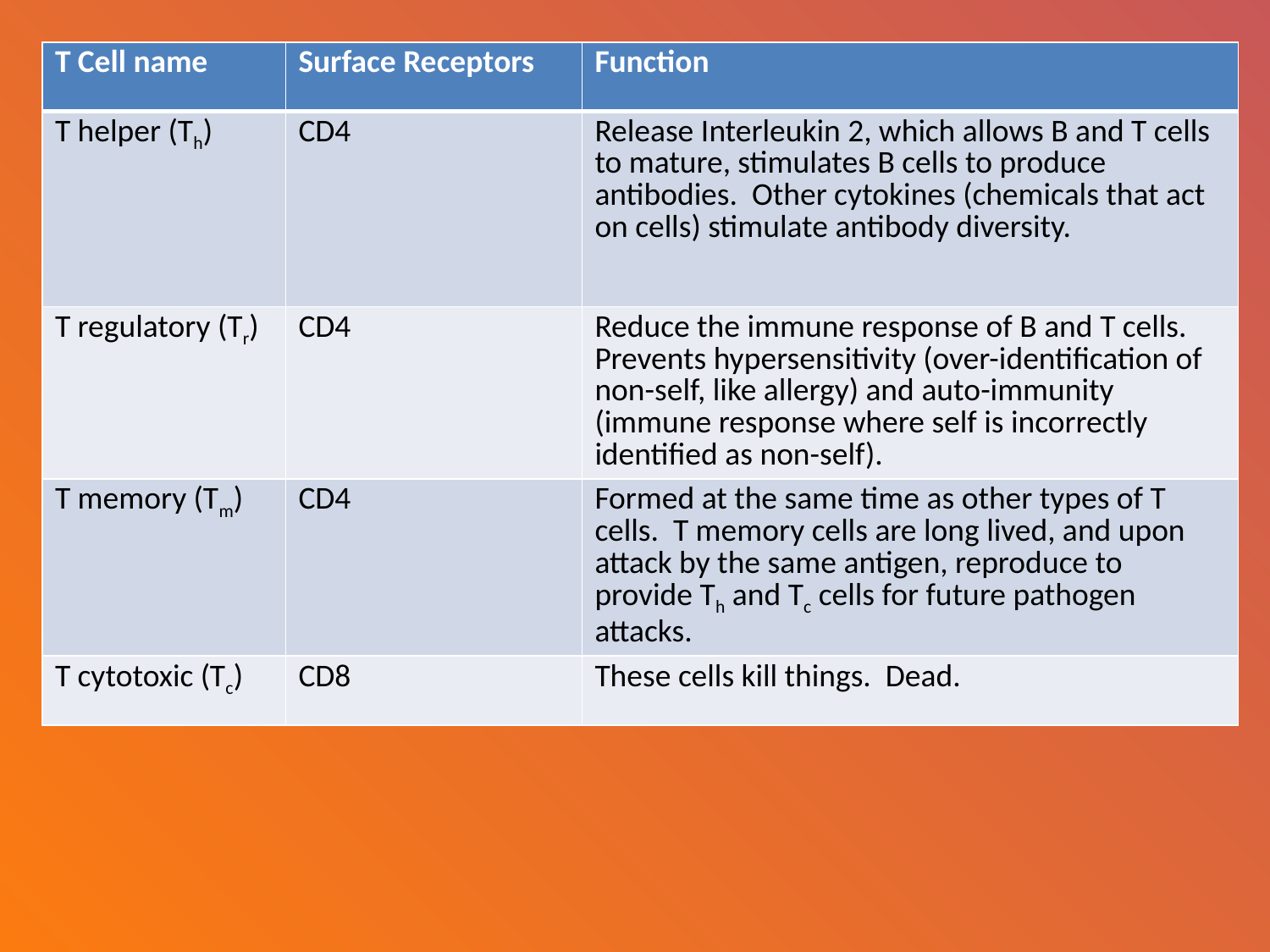

| T Cell name | Surface Receptors | Function |
| --- | --- | --- |
| T helper (Th) | CD4 | Release Interleukin 2, which allows B and T cells to mature, stimulates B cells to produce antibodies. Other cytokines (chemicals that act on cells) stimulate antibody diversity. |
| T regulatory (Tr) | CD4 | Reduce the immune response of B and T cells. Prevents hypersensitivity (over-identification of non-self, like allergy) and auto-immunity (immune response where self is incorrectly identified as non-self). |
| T memory (Tm) | CD4 | Formed at the same time as other types of T cells. T memory cells are long lived, and upon attack by the same antigen, reproduce to provide Th and Tc cells for future pathogen attacks. |
| T cytotoxic (Tc) | CD8 | These cells kill things. Dead. |